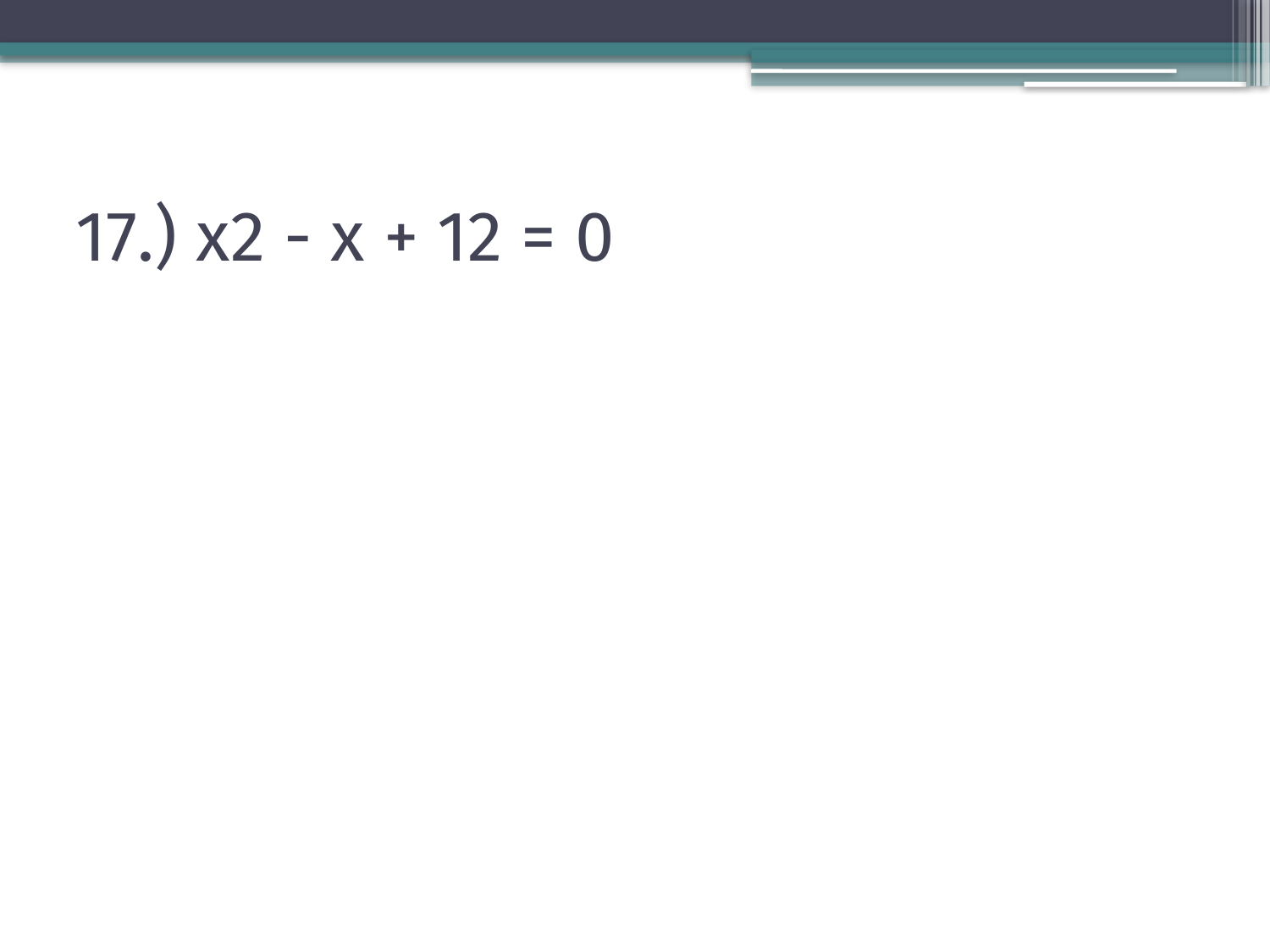

# 17.) x2 - x + 12 = 0